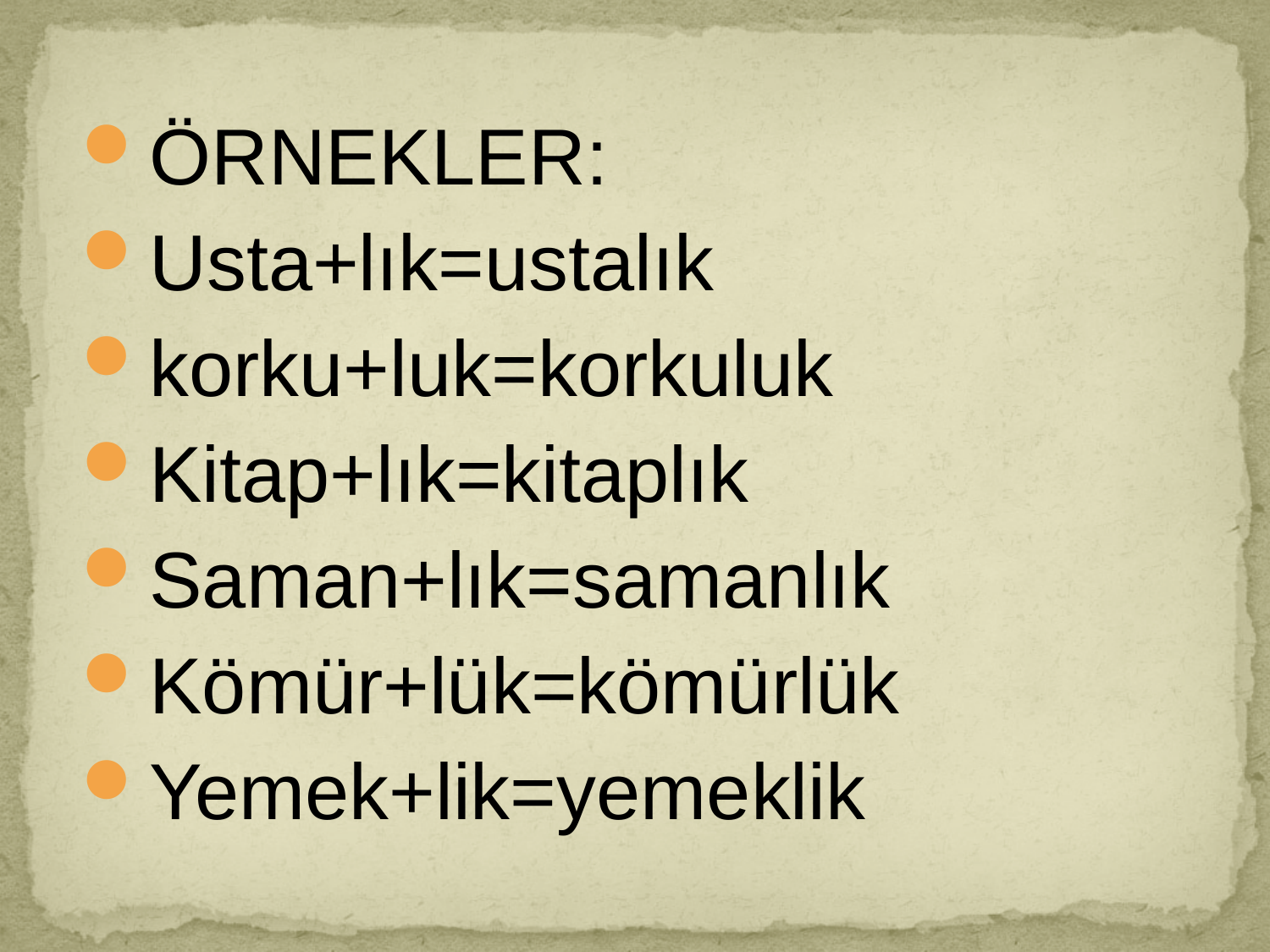

ÖRNEKLER:
Usta+lık=ustalık
korku+luk=korkuluk
Kitap+lık=kitaplık
Saman+lık=samanlık
Kömür+lük=kömürlük
Yemek+lik=yemeklik